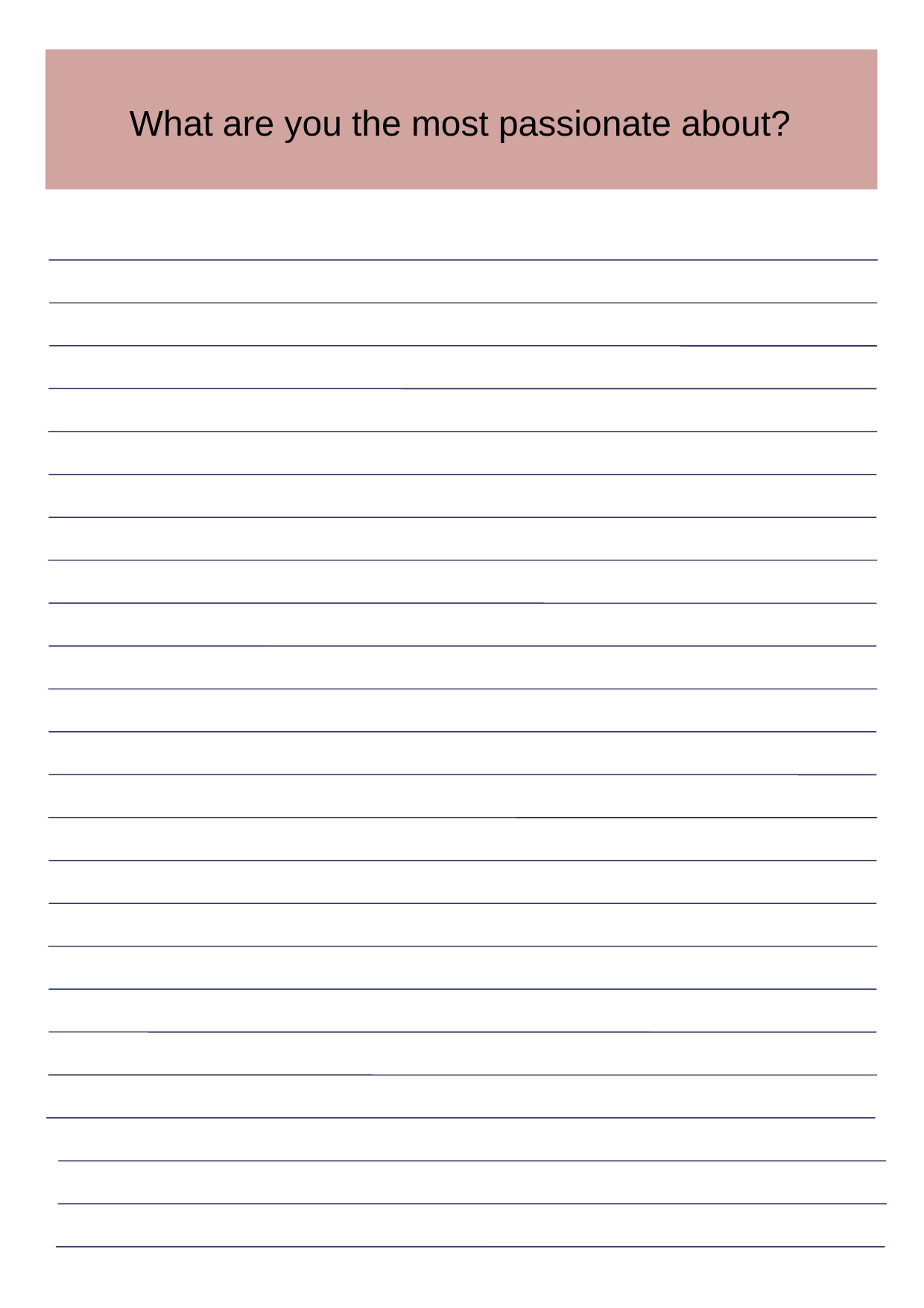

What are you the most passionate about?